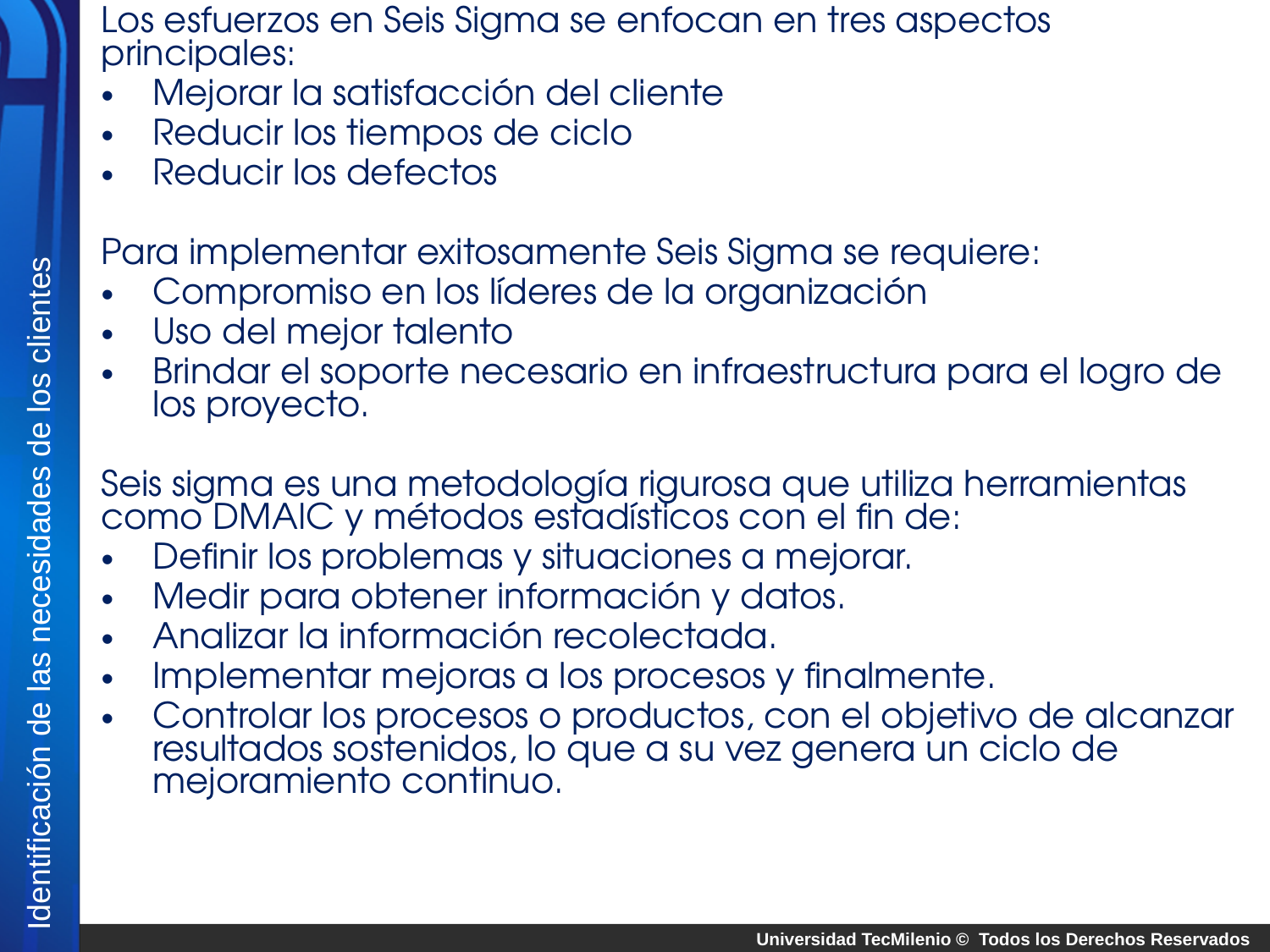

Los esfuerzos en Seis Sigma se enfocan en tres aspectos principales:
Mejorar la satisfacción del cliente
Reducir los tiempos de ciclo
Reducir los defectos

Para implementar exitosamente Seis Sigma se requiere:
Compromiso en los líderes de la organización
Uso del mejor talento
Brindar el soporte necesario en infraestructura para el logro de los proyecto.

Seis sigma es una metodología rigurosa que utiliza herramientas como DMAIC y métodos estadísticos con el fin de:
Definir los problemas y situaciones a mejorar.
Medir para obtener información y datos.
Analizar la información recolectada.
Implementar mejoras a los procesos y finalmente.
Controlar los procesos o productos, con el objetivo de alcanzar resultados sostenidos, lo que a su vez genera un ciclo de mejoramiento continuo.

Identificación de las necesidades de los clientes